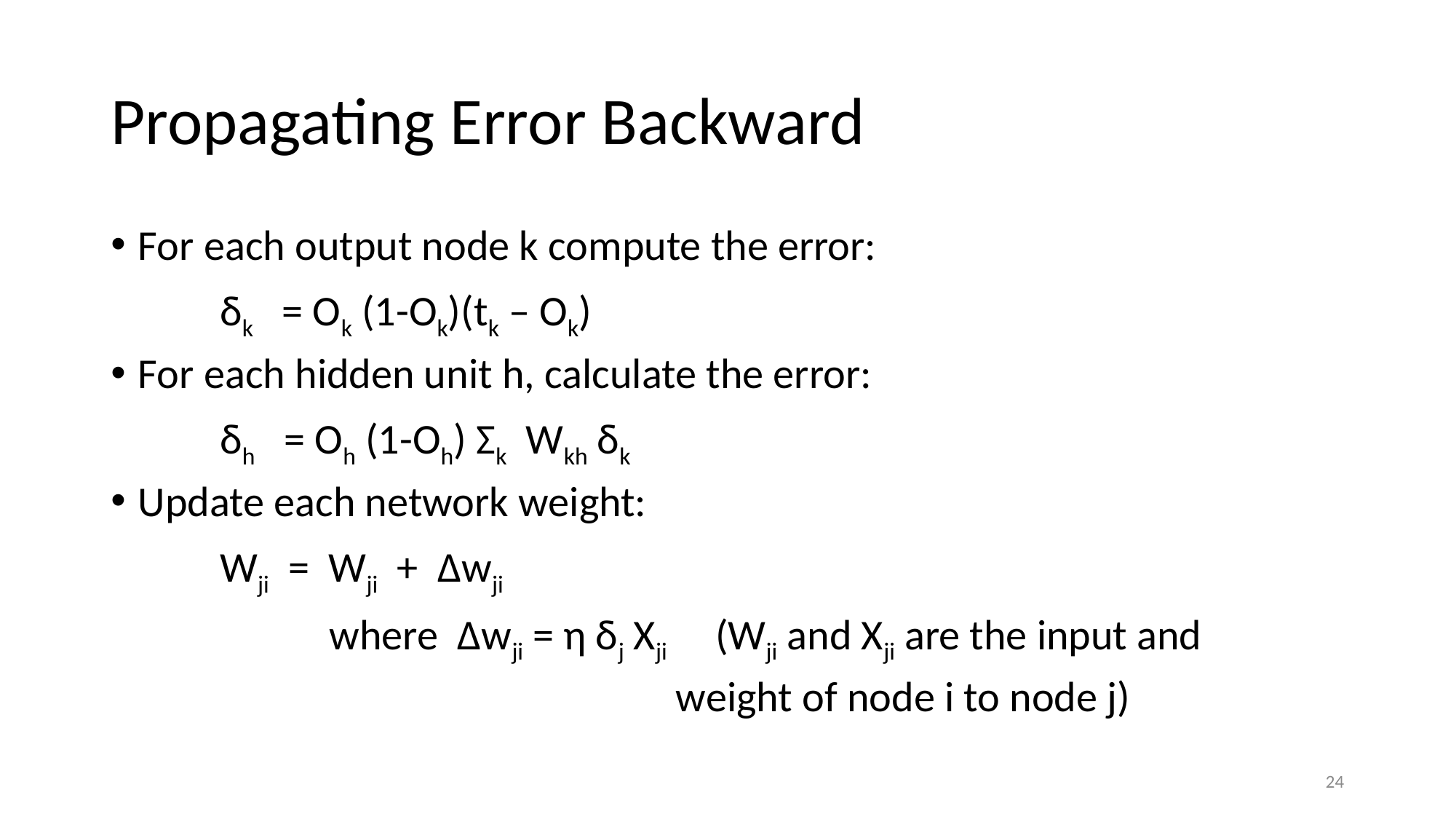

# Propagating Error Backward
For each output node k compute the error:
	δk   = Ok (1-Ok)(tk – Ok)
For each hidden unit h, calculate the error:
	δh   = Oh (1-Oh) Σk  Wkh δk
Update each network weight:
	Wji  =  Wji  +  Δwji
		where  Δwji = η δj Xji     (Wji and Xji are the input and
					  weight of node i to node j)

24